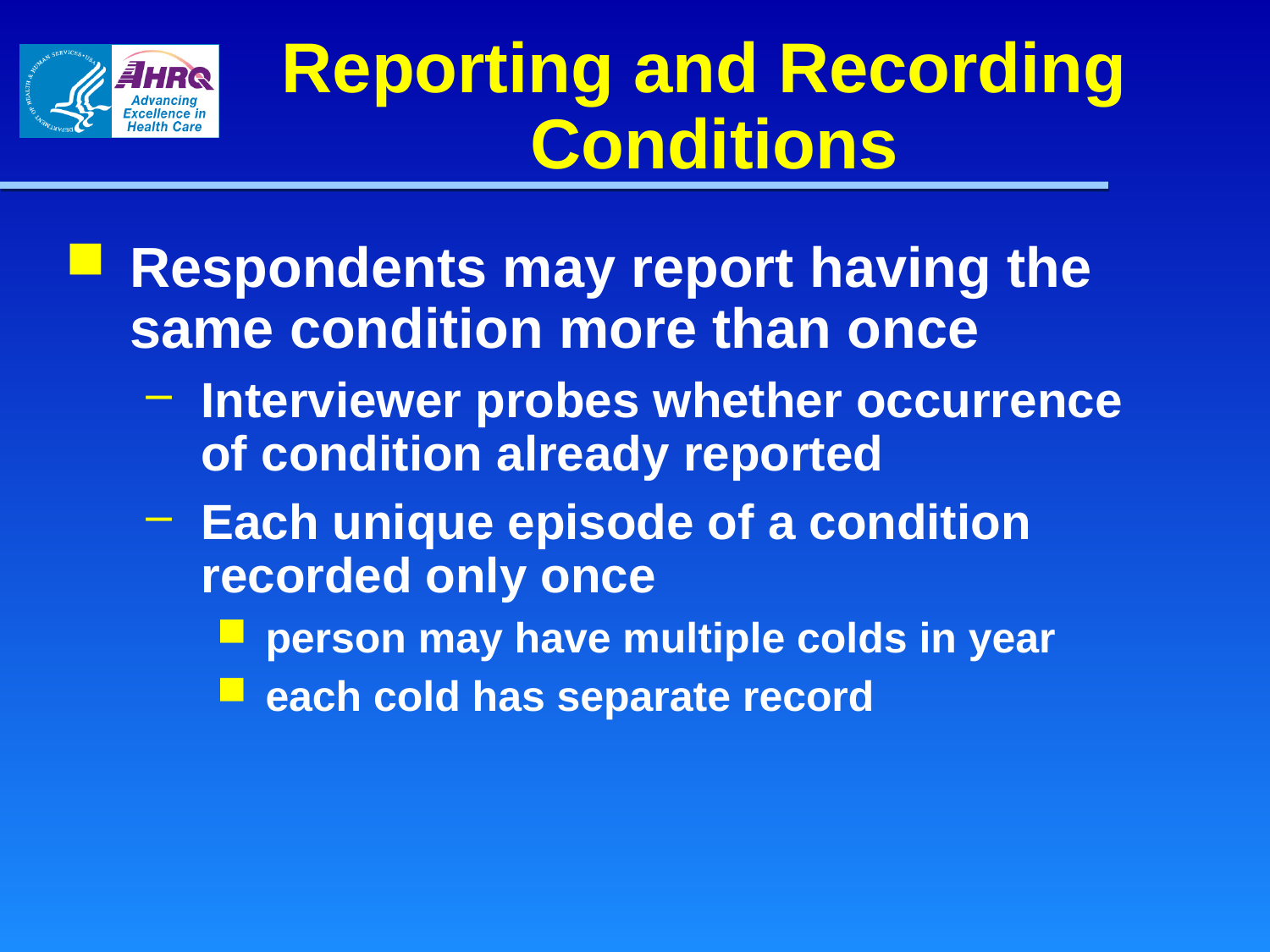

# Reporting and Recording  Conditions
Respondents may report having the same condition more than once
Interviewer probes whether occurrence of condition already reported
Each unique episode of a condition recorded only once
person may have multiple colds in year
each cold has separate record